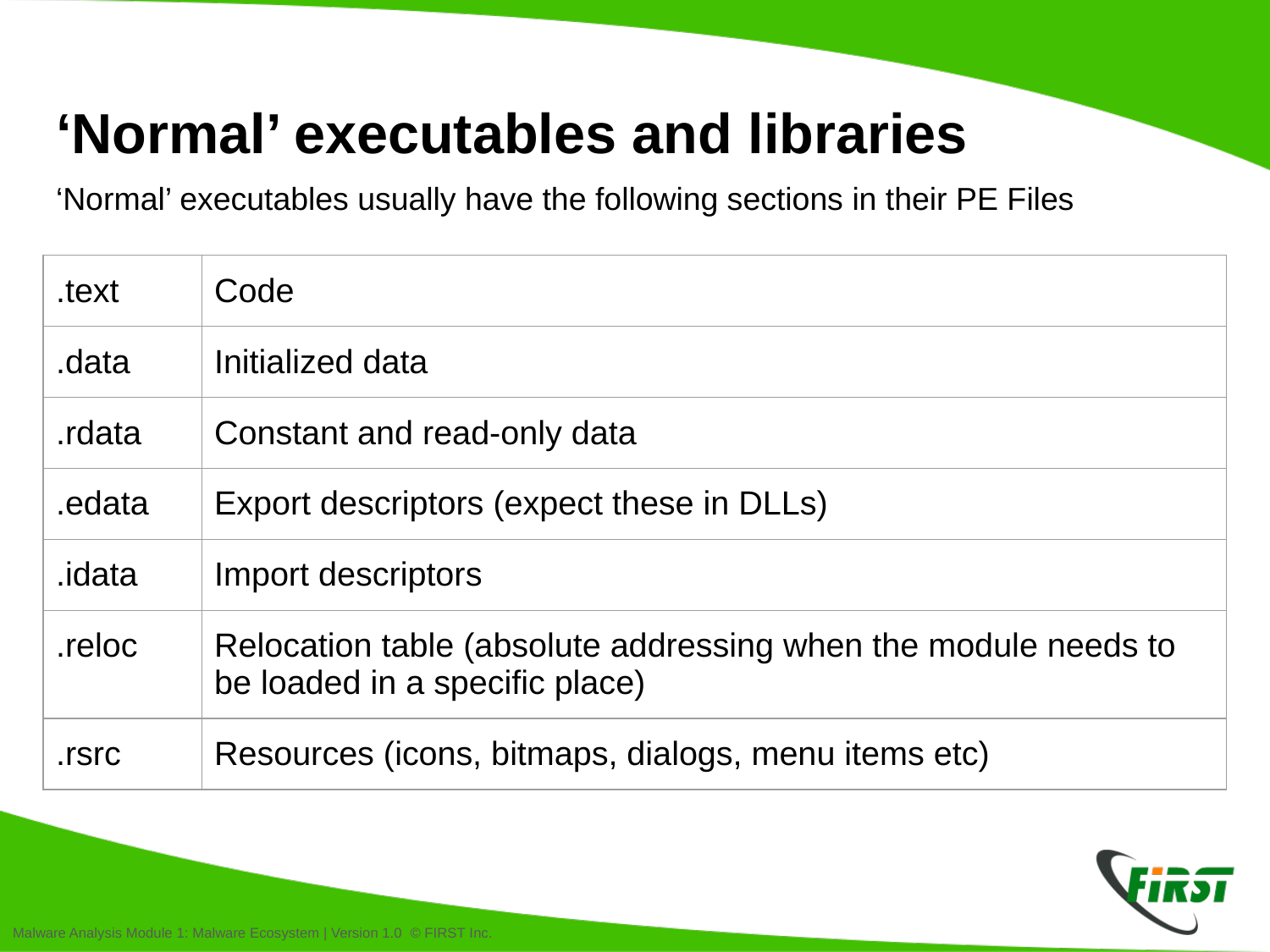

# ‘Normal’ executables and libraries
‘Normal’ executables usually have the following sections in their PE Files

| .text | Code |
| --- | --- |
| .data | Initialized data |
| .rdata | Constant and read-only data |
| .edata | Export descriptors (expect these in DLLs) |
| .idata | Import descriptors |
| .reloc | Relocation table (absolute addressing when the module needs to be loaded in a specific place) |
| .rsrc | Resources (icons, bitmaps, dialogs, menu items etc) |